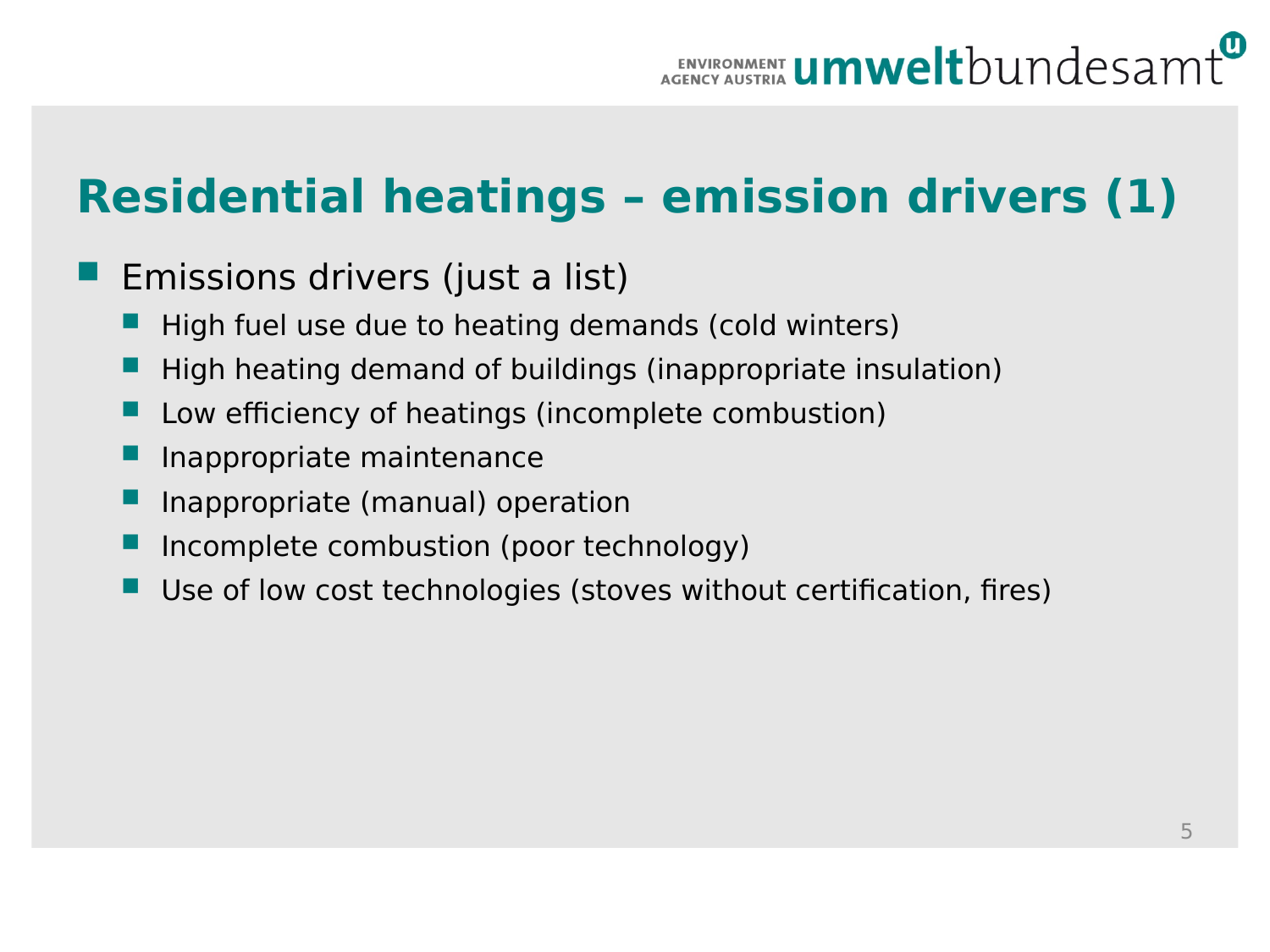

# Residential heatings – emission drivers (1)
Emissions drivers (just a list)
High fuel use due to heating demands (cold winters)
High heating demand of buildings (inappropriate insulation)
Low efficiency of heatings (incomplete combustion)
Inappropriate maintenance
Inappropriate (manual) operation
Incomplete combustion (poor technology)
Use of low cost technologies (stoves without certification, fires)

5